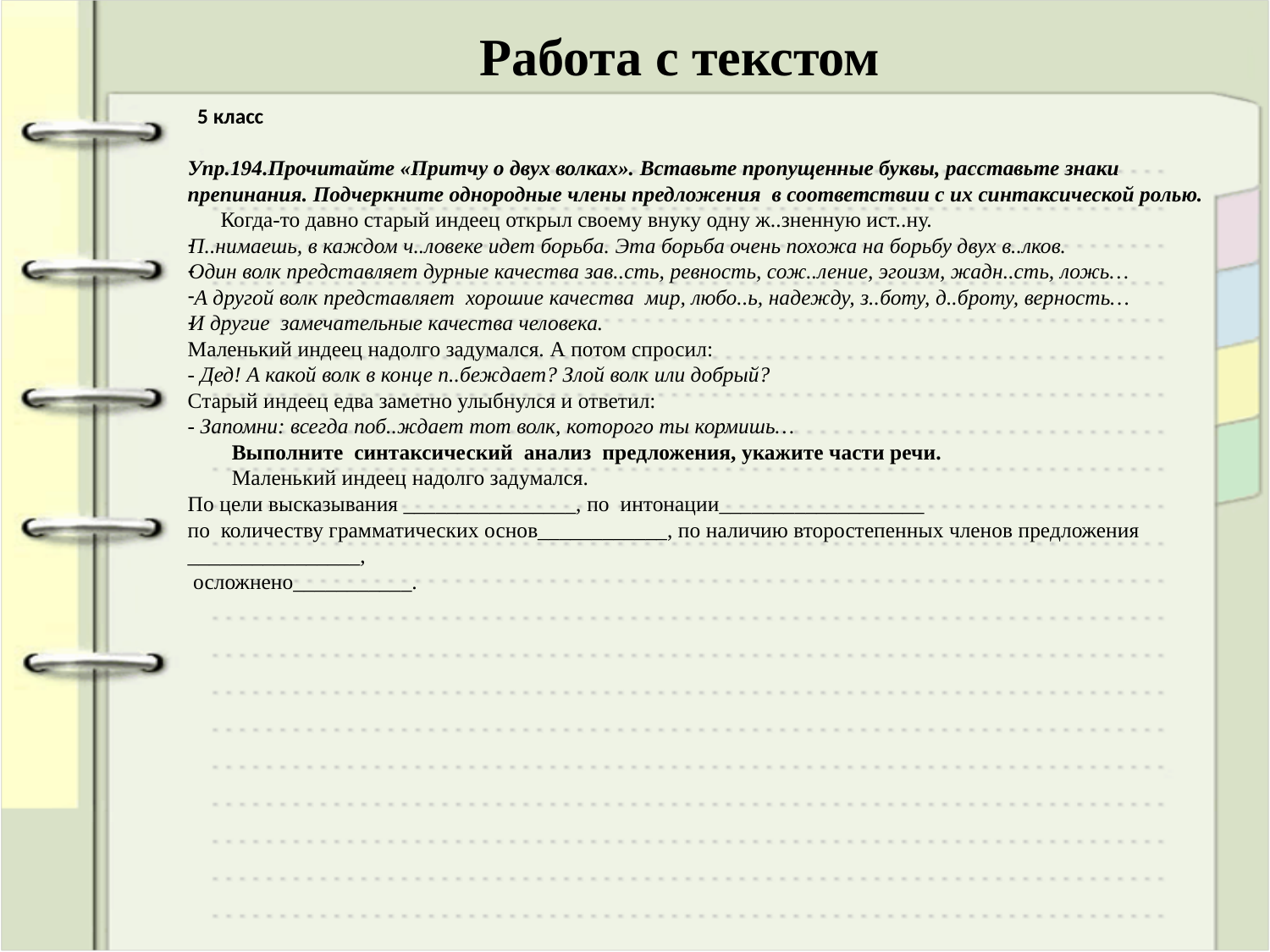

# Работа с текстом
  5 класс

Упр.194.Прочитайте «Притчу о двух волках». Вставьте пропущенные буквы, расставьте знаки препинания. Подчеркните однородные члены предложения  в соответствии с их синтаксической ролью.
      Когда-то давно старый индеец открыл своему внуку одну ж..зненную ист..ну.
П..нимаешь, в каждом ч..ловеке идет борьба. Эта борьба очень похожа на борьбу двух в..лков.
Один волк представляет дурные качества зав..сть, ревность, сож..ление, эгоизм, жадн..сть, ложь…
 А другой волк представляет  хорошие качества  мир, любо..ь, надежду, з..боту, д..броту, верность…
И другие  замечательные качества человека.
Маленький индеец надолго задумался. А потом спросил:
- Дед! А какой волк в конце п..беждает? Злой волк или добрый?
Старый индеец едва заметно улыбнулся и ответил:
- Запомни: всегда поб..ждает тот волк, которого ты кормишь…
        Выполните  синтаксический  анализ  предложения, укажите части речи.
        Маленький индеец надолго задумался.
По цели высказывания ________________, по  интонации___________________
по  количеству грамматических основ____________, по наличию второстепенных членов предложения ________________,
 осложнено___________.